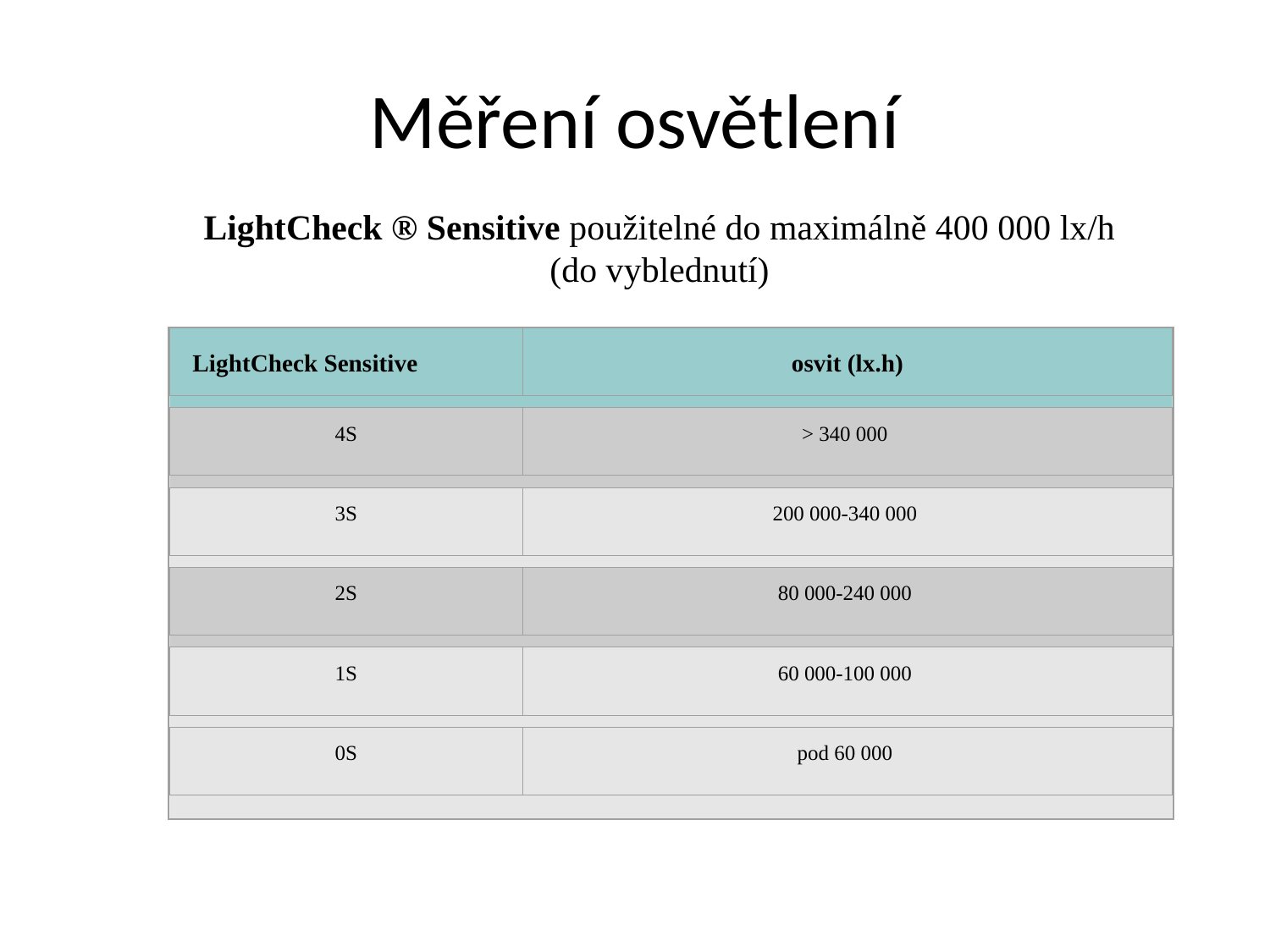

# Měření osvětlení
LightCheck ® Sensitive použitelné do maximálně 400 000 lx/h
(do vyblednutí)

LightCheck Sensitive

osvit (lx.h)

4S

> 340 000

3S

200 000-340 000

2S

80 000-240 000

1S

60 000-100 000

0S

pod 60 000